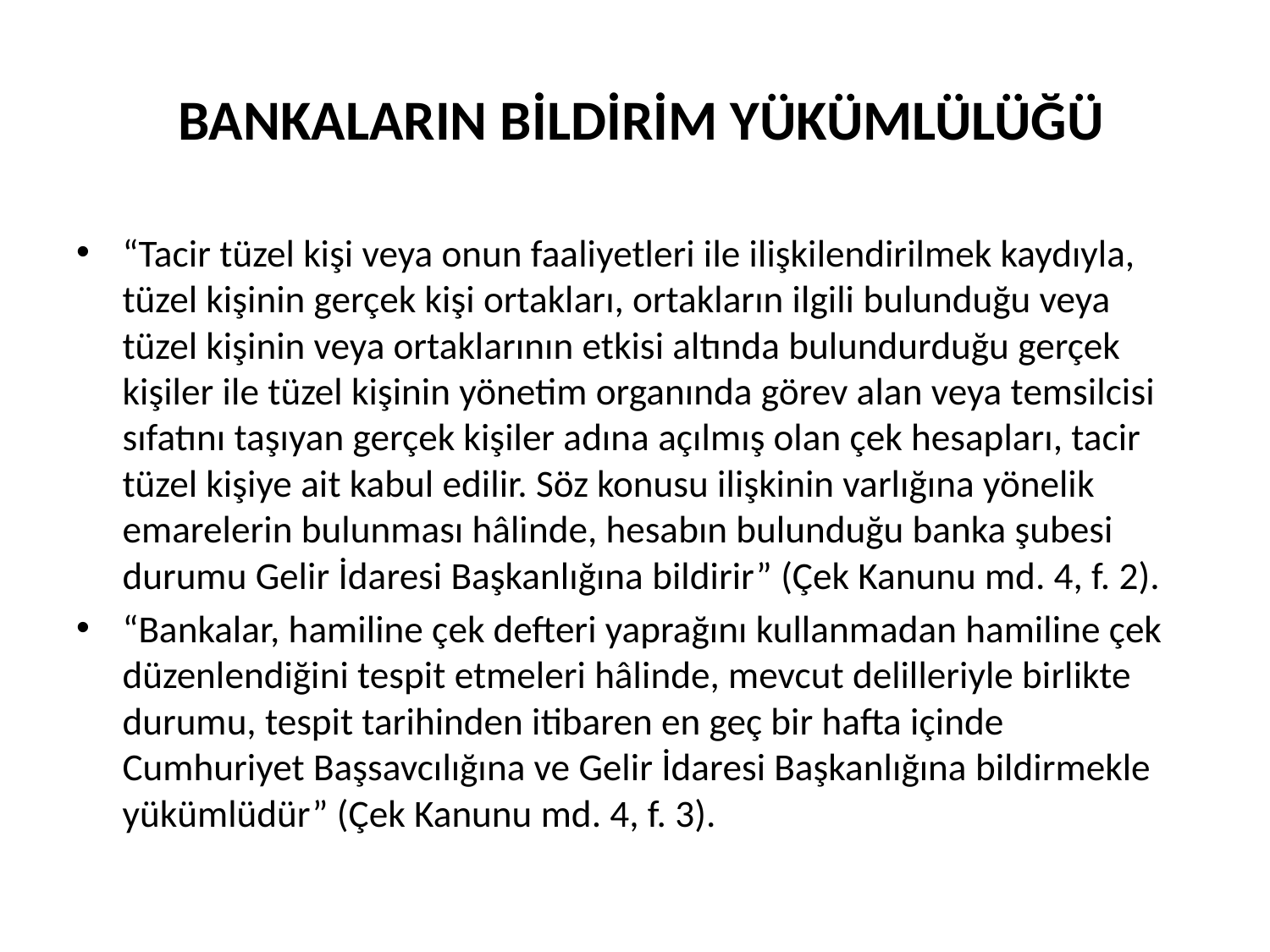

# BANKALARIN BİLDİRİM YÜKÜMLÜLÜĞÜ
“Tacir tüzel kişi veya onun faaliyetleri ile ilişkilendirilmek kaydıyla, tüzel kişinin gerçek kişi ortakları, ortakların ilgili bulunduğu veya tüzel kişinin veya ortaklarının etkisi altında bulundurduğu gerçek kişiler ile tüzel kişinin yönetim organında görev alan veya temsilcisi sıfatını taşıyan gerçek kişiler adına açılmış olan çek hesapları, tacir tüzel kişiye ait kabul edilir. Söz konusu ilişkinin varlığına yönelik emarelerin bulunması hâlinde, hesabın bulunduğu banka şubesi durumu Gelir İdaresi Başkanlığına bildirir” (Çek Kanunu md. 4, f. 2).
“Bankalar, hamiline çek defteri yaprağını kullanmadan hamiline çek düzenlendiğini tespit etmeleri hâlinde, mevcut delilleriyle birlikte durumu, tespit tarihinden itibaren en geç bir hafta içinde Cumhuriyet Başsavcılığına ve Gelir İdaresi Başkanlığına bildirmekle yükümlüdür” (Çek Kanunu md. 4, f. 3).